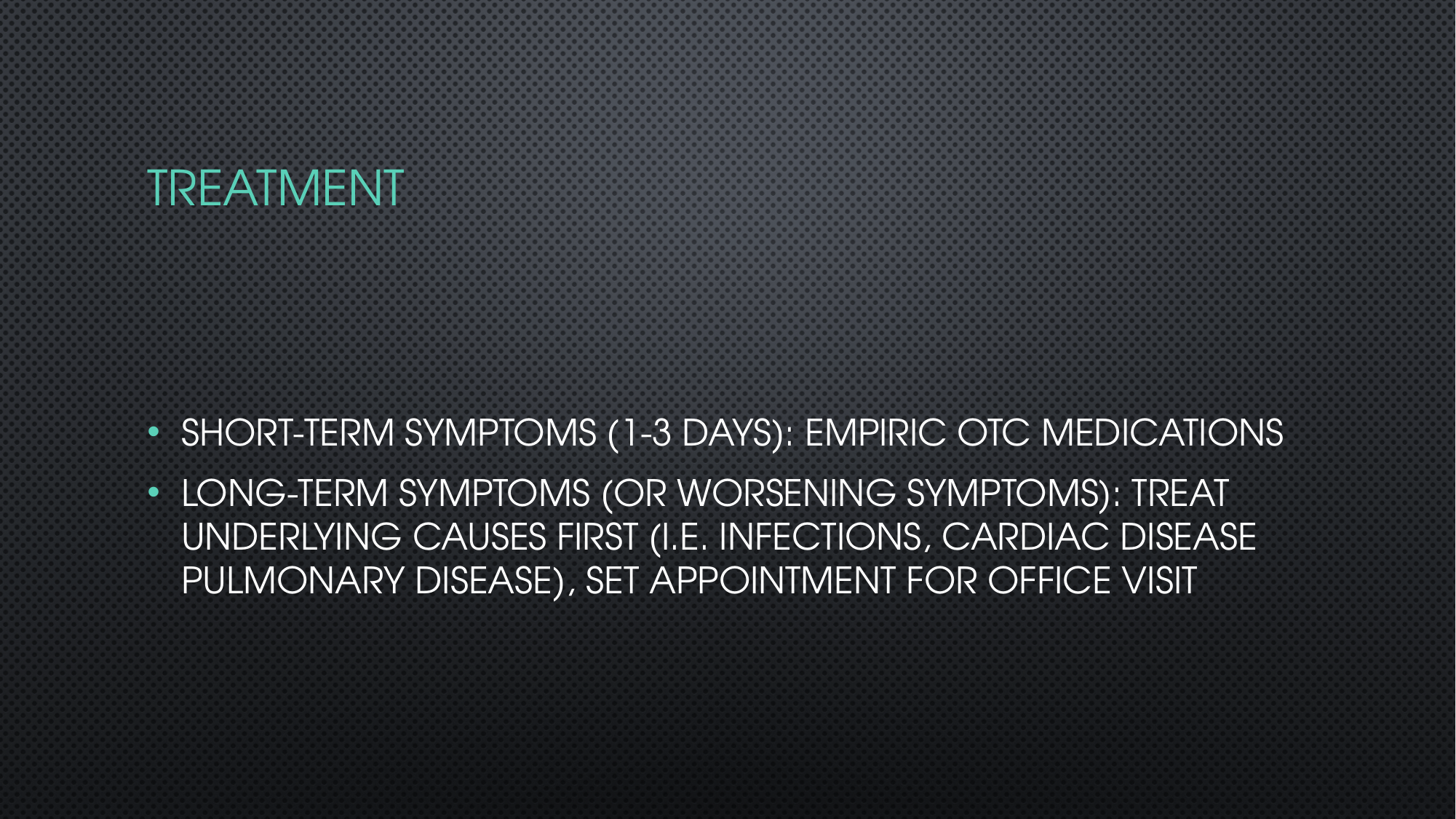

# Treatment
Short-term symptoms (1-3 days): empiric OTC medications
Long-term symptoms (or worsening symptoms): Treat underlying causes first (i.e. infections, cardiac disease pulmonary disease), set appointment for office visit